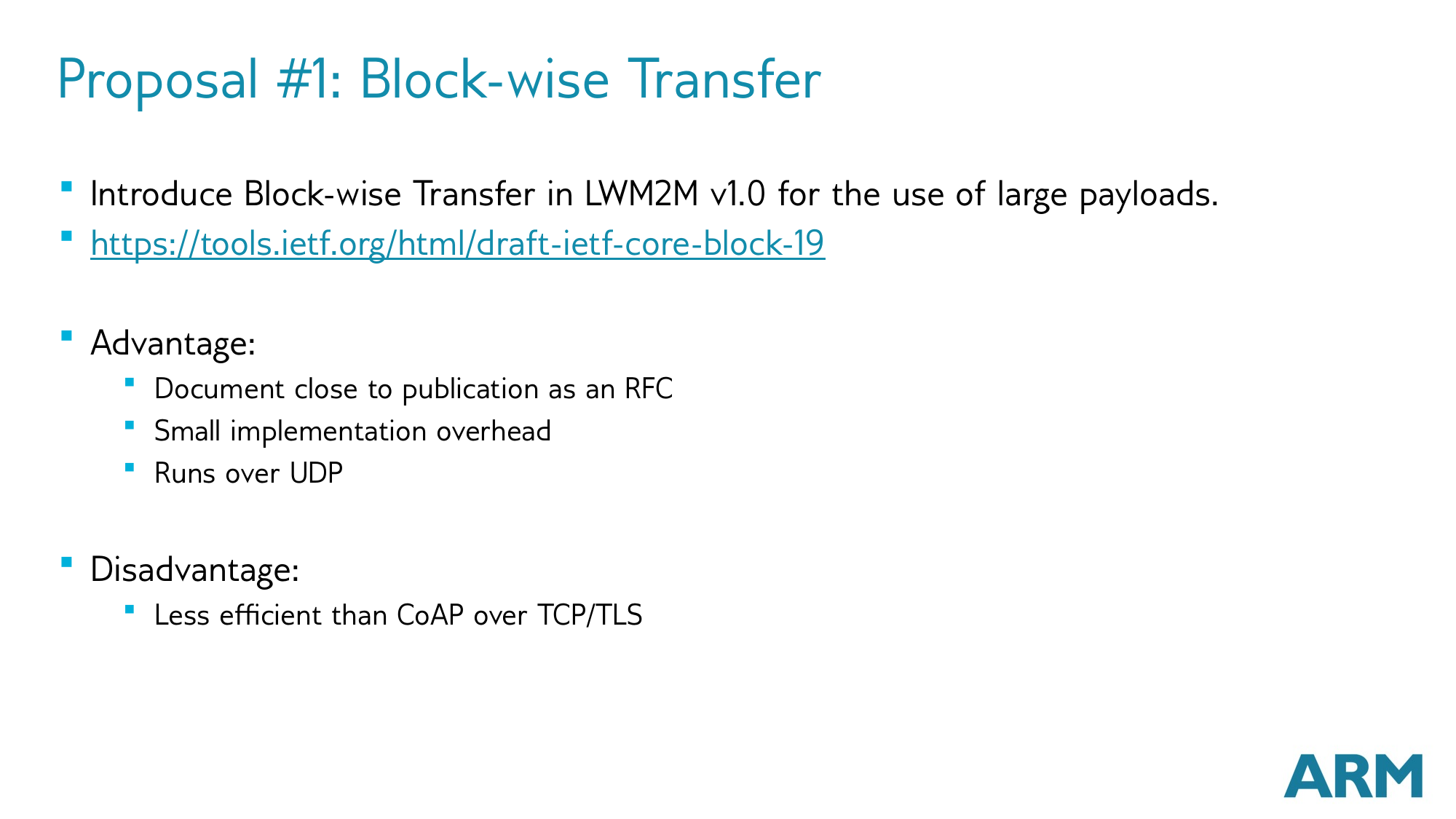

# Proposal #1: Block-wise Transfer
Introduce Block-wise Transfer in LWM2M v1.0 for the use of large payloads.
https://tools.ietf.org/html/draft-ietf-core-block-19

Advantage:
Document close to publication as an RFC
Small implementation overhead
Runs over UDP

Disadvantage:
Less efficient than CoAP over TCP/TLS